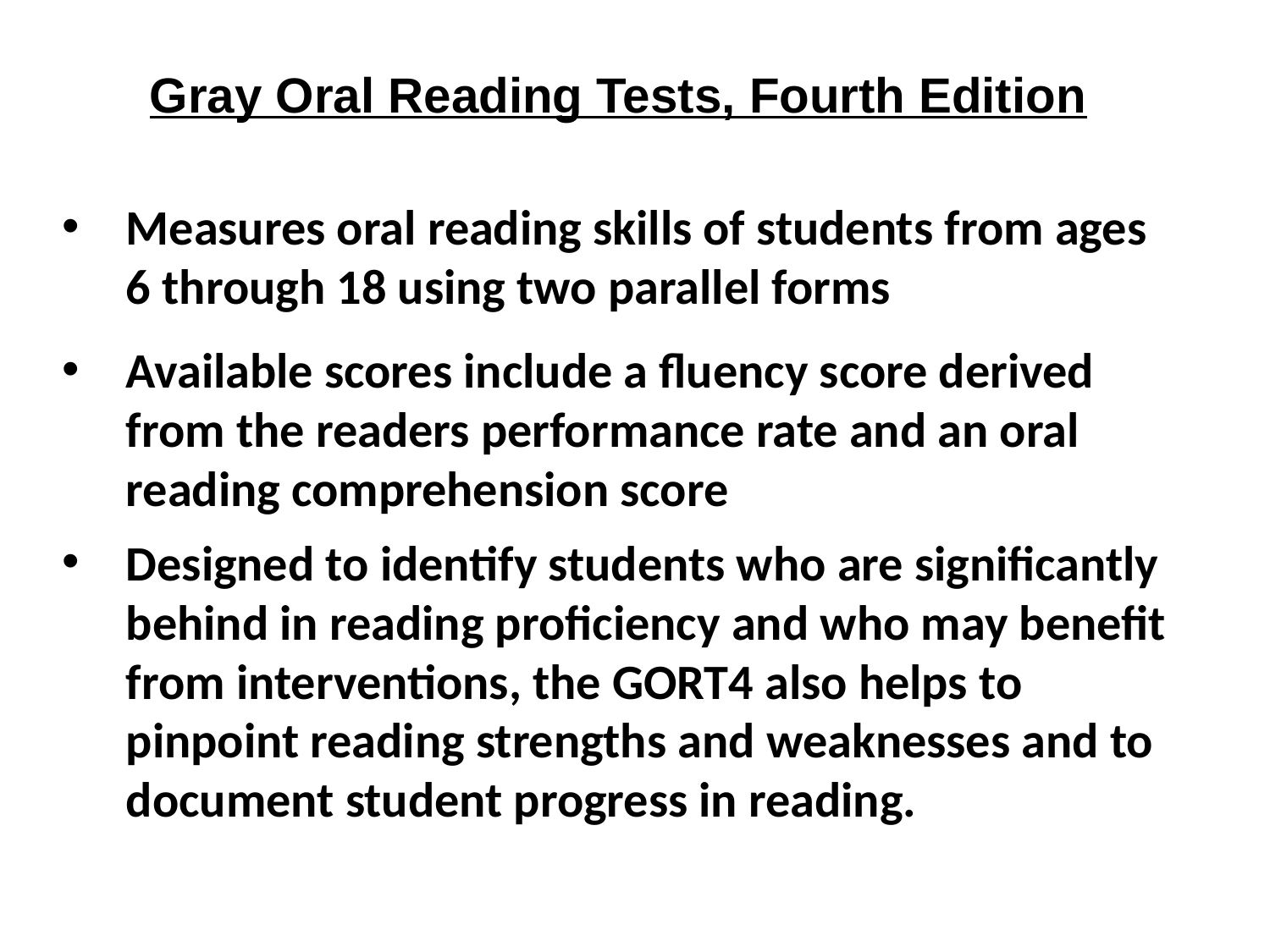

Gray Oral Reading Tests, Fourth Edition

Measures oral reading skills of students from ages 6 through 18 using two parallel forms
Available scores include a fluency score derived from the readers performance rate and an oral reading comprehension score
Designed to identify students who are significantly behind in reading proficiency and who may benefit from interventions, the GORT4 also helps to pinpoint reading strengths and weaknesses and to document student progress in reading.